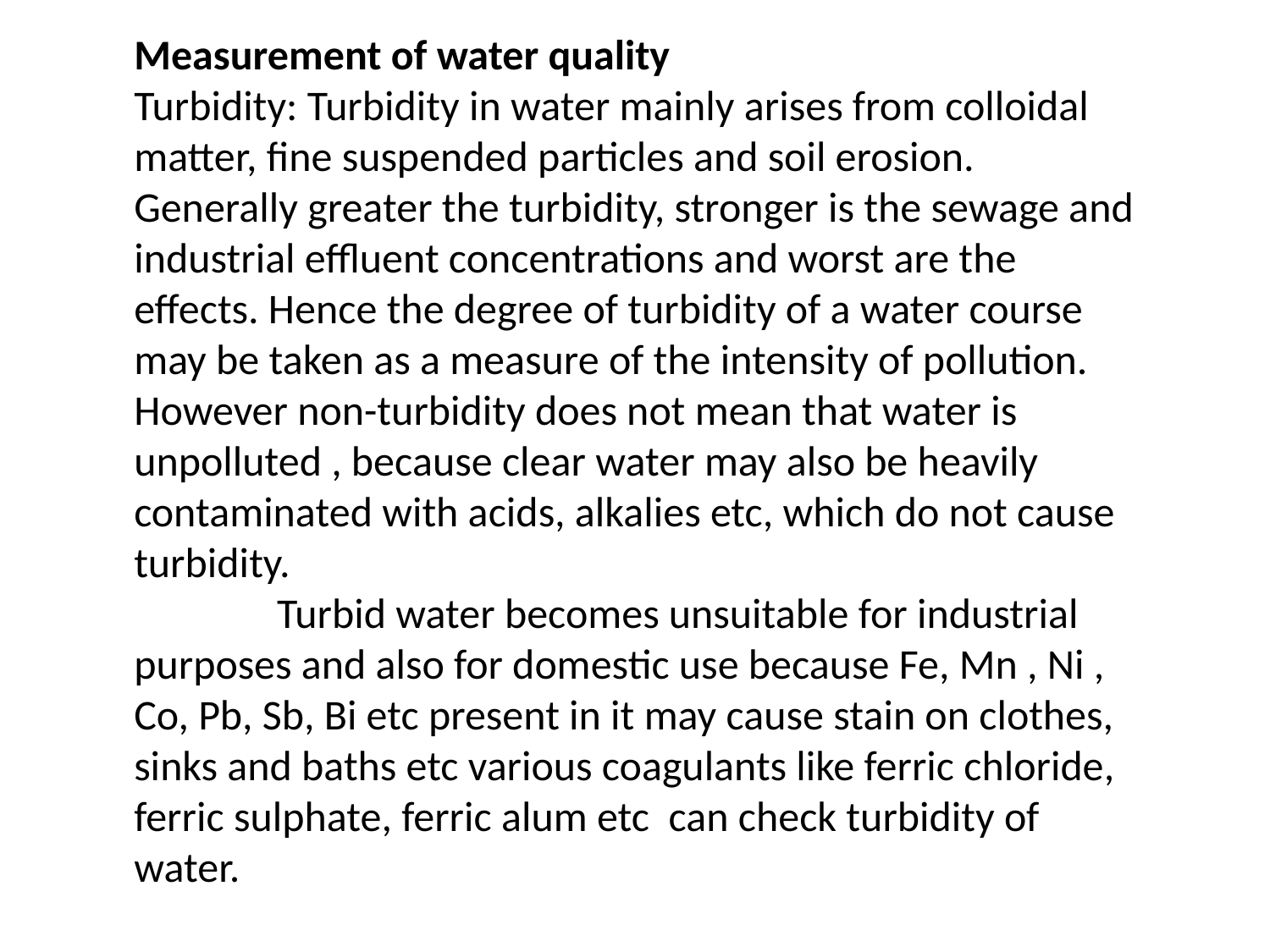

Measurement of water quality
Turbidity: Turbidity in water mainly arises from colloidal matter, fine suspended particles and soil erosion. Generally greater the turbidity, stronger is the sewage and industrial effluent concentrations and worst are the effects. Hence the degree of turbidity of a water course may be taken as a measure of the intensity of pollution. However non-turbidity does not mean that water is unpolluted , because clear water may also be heavily contaminated with acids, alkalies etc, which do not cause turbidity.
               Turbid water becomes unsuitable for industrial purposes and also for domestic use because Fe, Mn , Ni , Co, Pb, Sb, Bi etc present in it may cause stain on clothes, sinks and baths etc various coagulants like ferric chloride, ferric sulphate, ferric alum etc  can check turbidity of water.